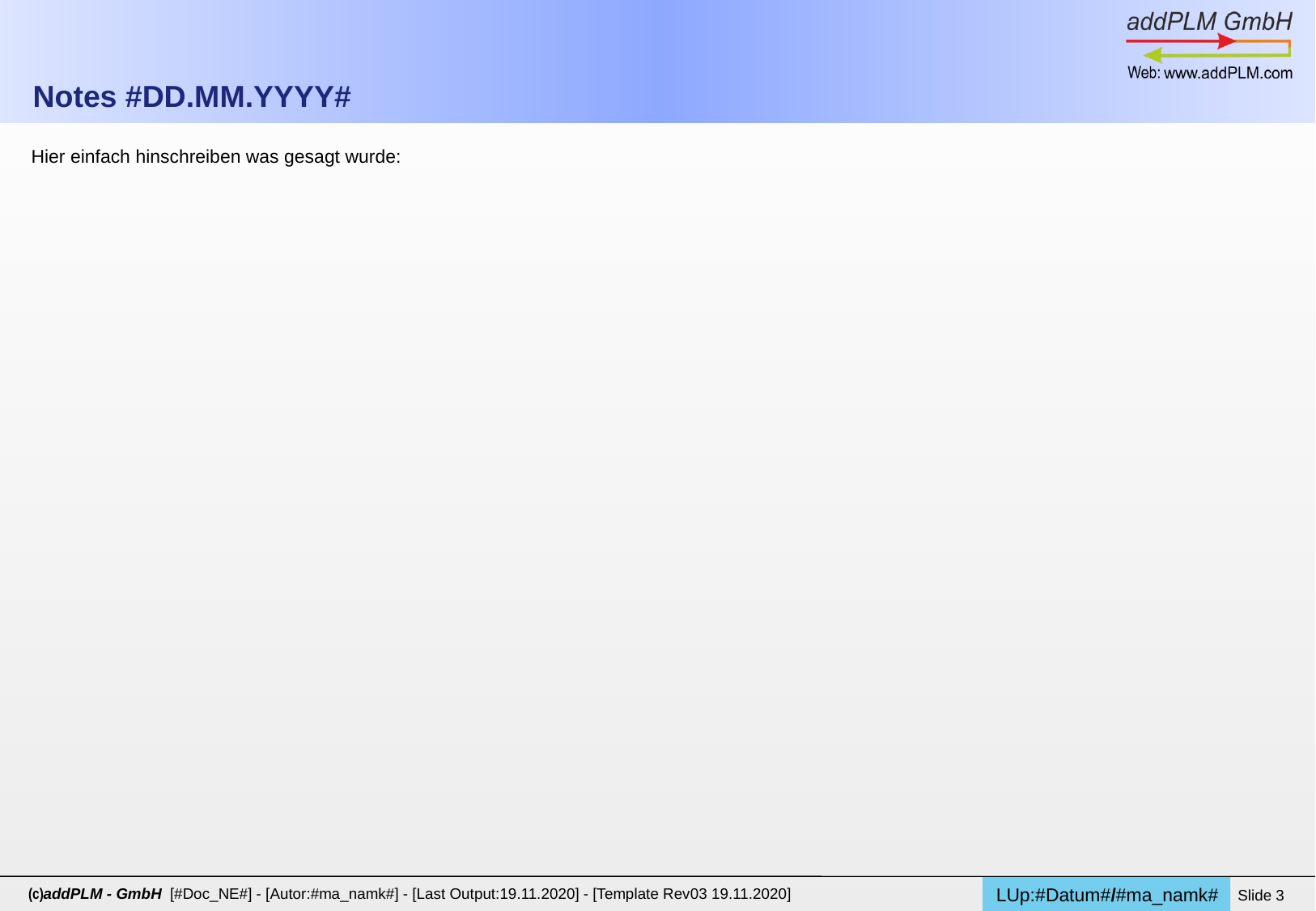

# Notes #DD.MM.YYYY#
Hier einfach hinschreiben was gesagt wurde:

LUp:#Datum#/#ma_namk#